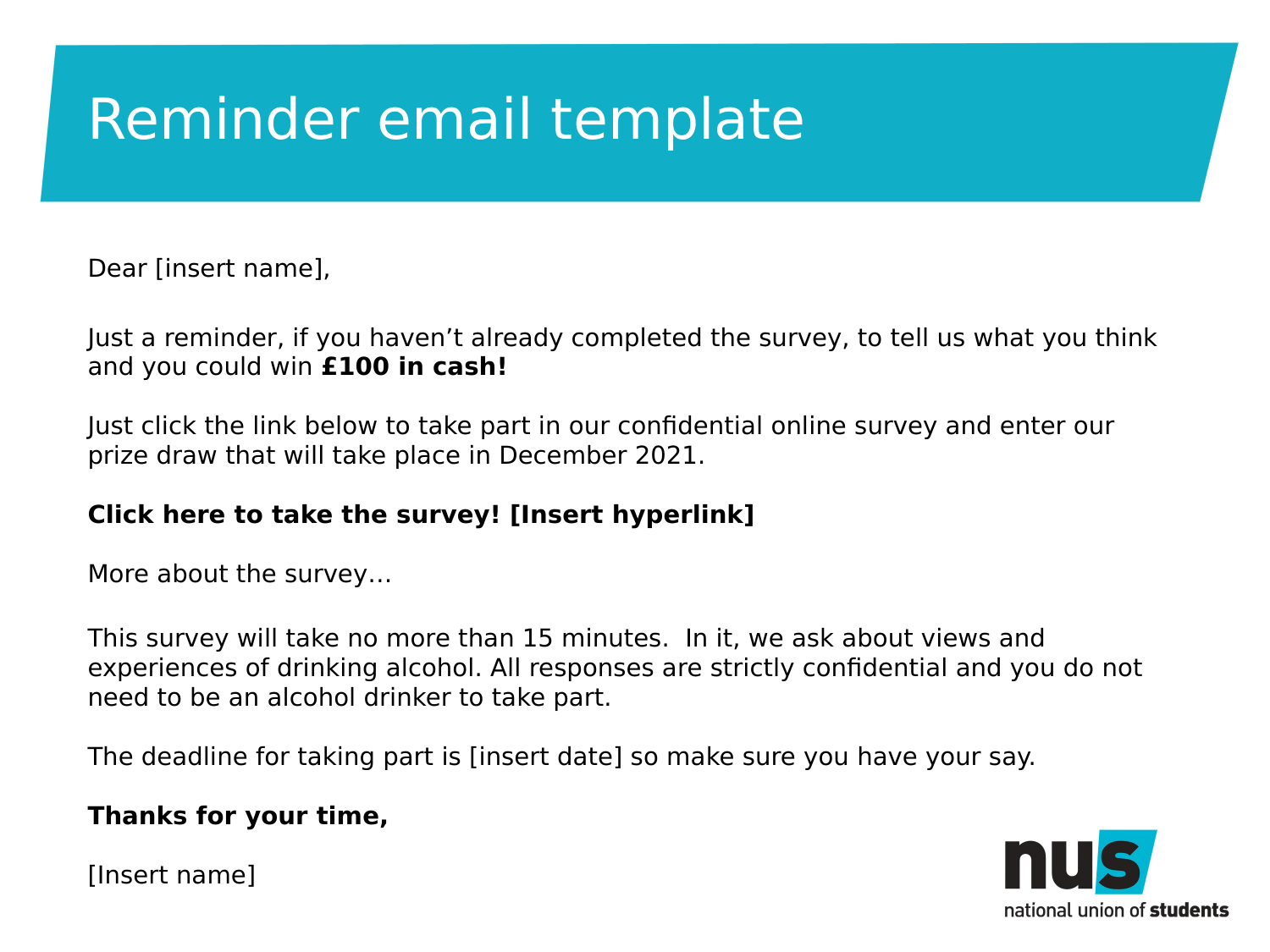

# Reminder email template
Dear [insert name],

Just a reminder, if you haven’t already completed the survey, to tell us what you think and you could win £100 in cash!
Just click the link below to take part in our confidential online survey and enter our prize draw that will take place in December 2021.
Click here to take the survey! [Insert hyperlink]
More about the survey…
This survey will take no more than 15 minutes.  In it, we ask about views and experiences of drinking alcohol. All responses are strictly confidential and you do not need to be an alcohol drinker to take part.
The deadline for taking part is [insert date] so make sure you have your say.
Thanks for your time,
[Insert name]